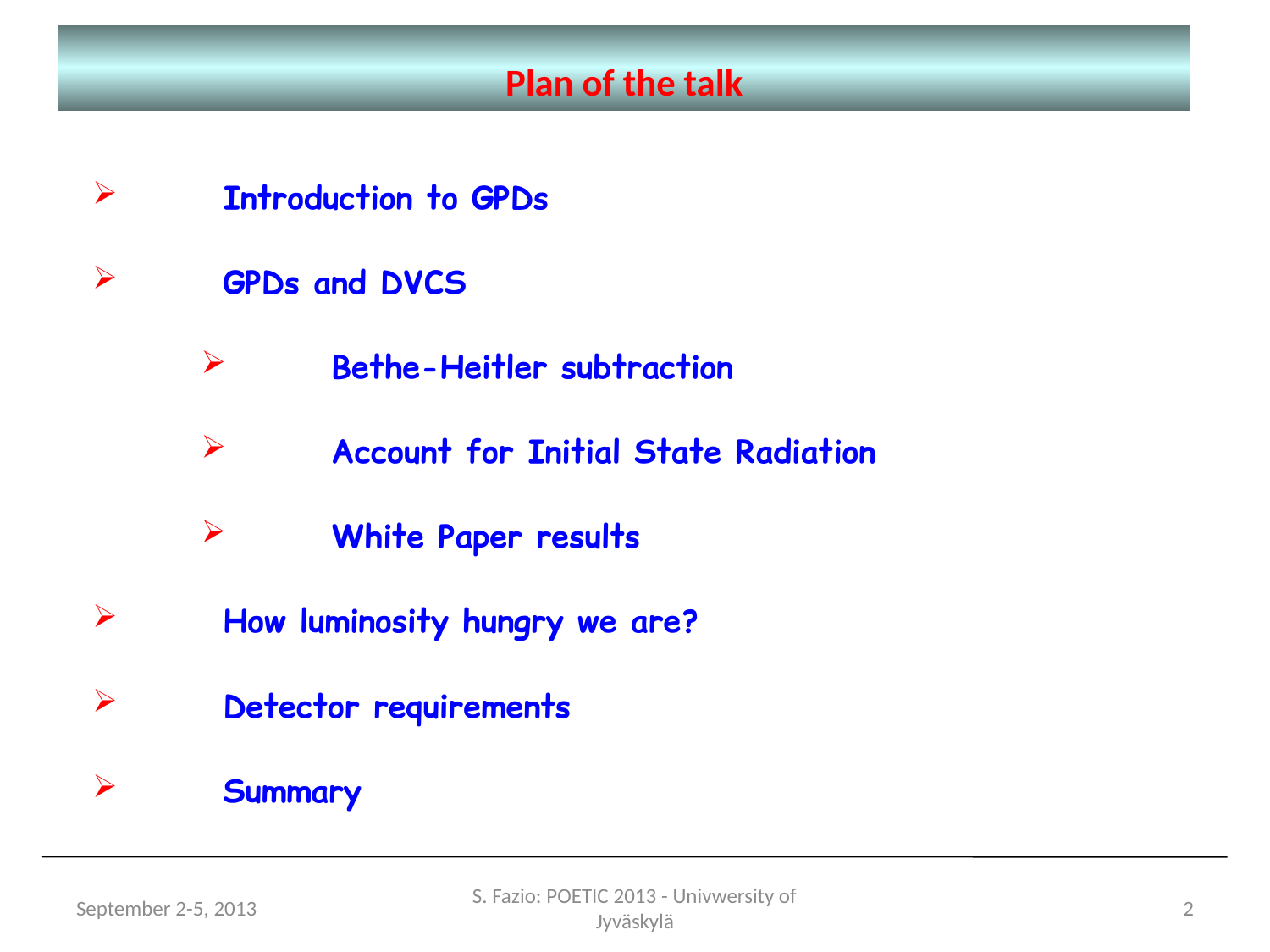

Plan of the talk
Introduction to GPDs
GPDs and DVCS
Bethe-Heitler subtraction
Account for Initial State Radiation
White Paper results
How luminosity hungry we are?
Detector requirements
Summary

September 2-5, 2013
S. Fazio: POETIC 2013 - Univwersity of Jyväskylä
2